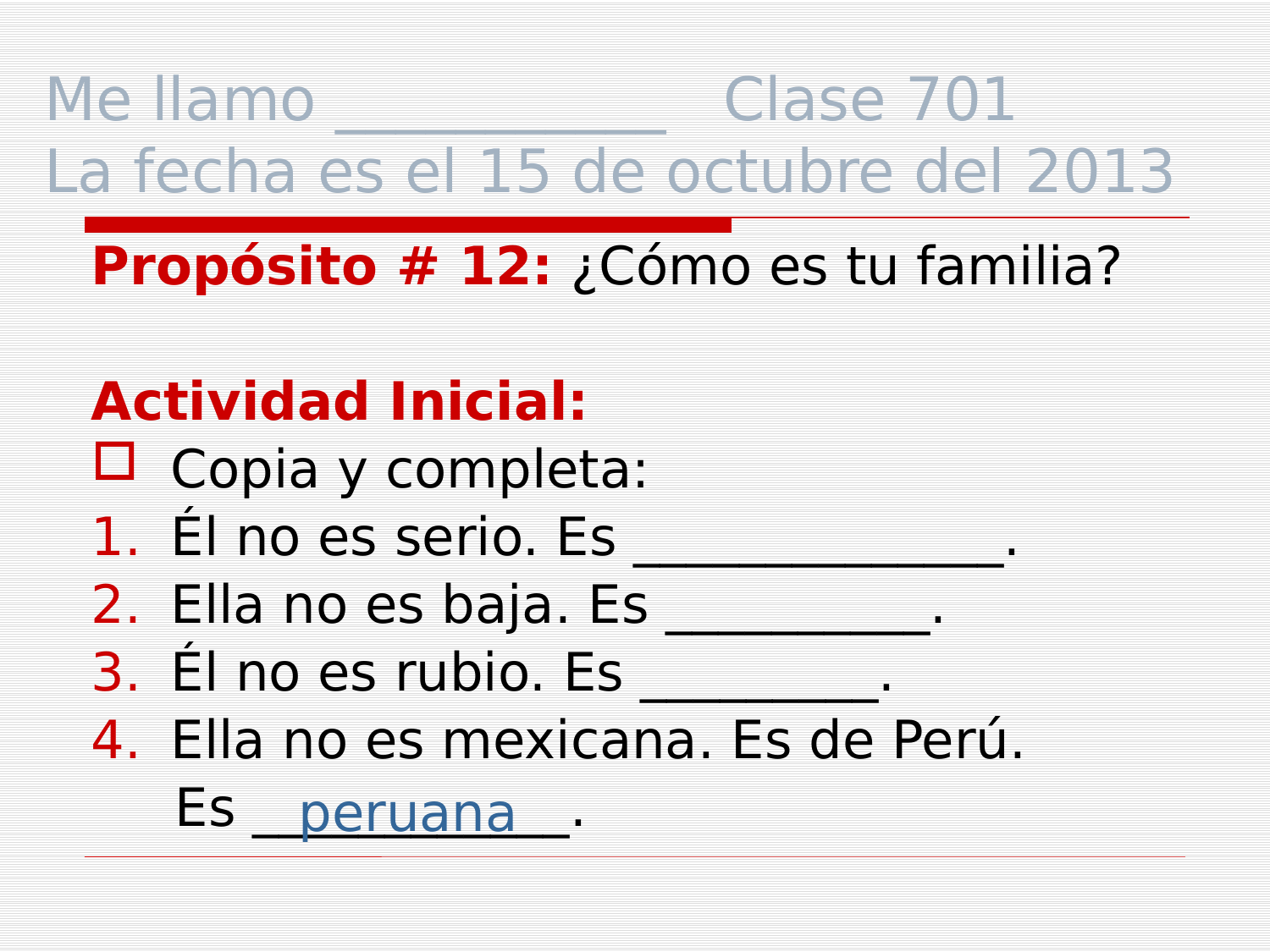

# Me llamo ___________   Clase 701 La fecha es el 15 de octubre del 2013
Propósito # 12: ¿Cómo es tu familia?

Actividad Inicial:
Copia y completa:
Él no es serio. Es ______________.
Ella no es baja. Es __________.
Él no es rubio. Es _________.
Ella no es mexicana. Es de Perú.
     Es ____________.
peruana